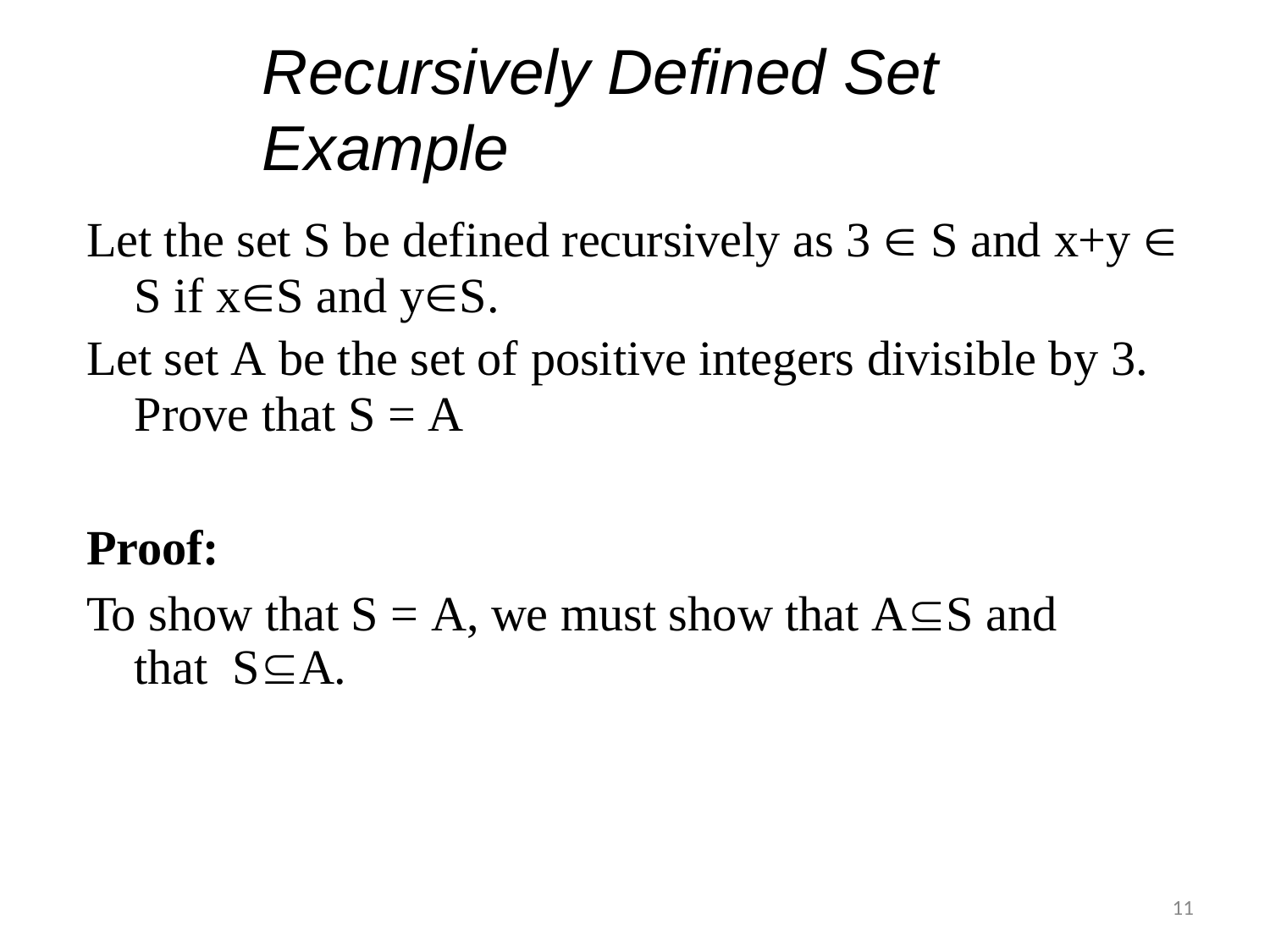

# Recursively Defined Set Example
Let the set S be defined recursively as 3 ∈ S and x+y ∈
S if x∈S and y∈S.
Let set A be the set of positive integers divisible by 3.
Prove that S = A

Proof:
To show that S = A, we must show that A⊆S and that  S⊆A.
11